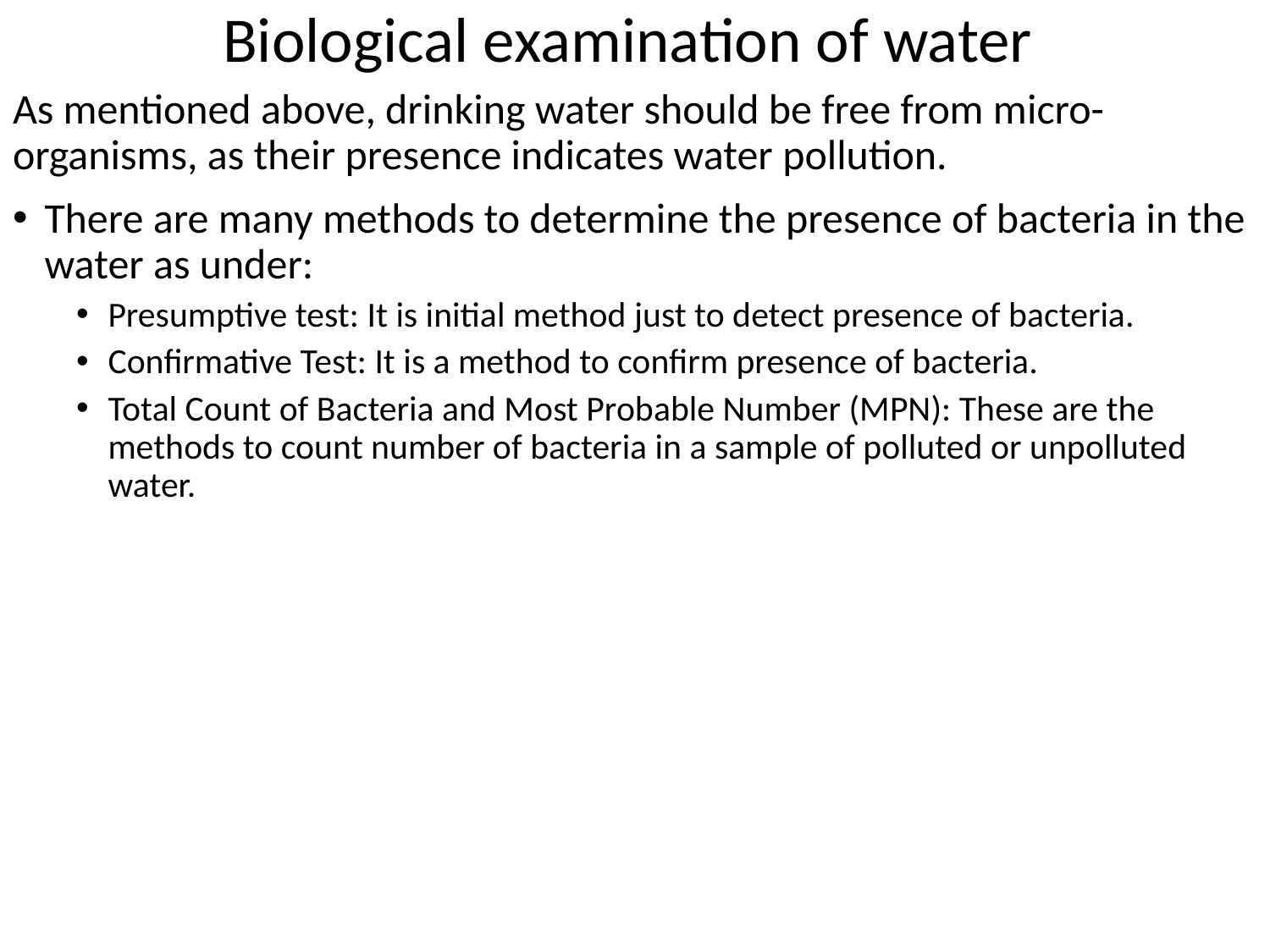

# Biological examination of water
As mentioned above, drinking water should be free from micro-organisms, as their presence indicates water pollution.
There are many methods to determine the presence of bacteria in the water as under:
Presumptive test: It is initial method just to detect presence of bacteria.
Confirmative Test: It is a method to confirm presence of bacteria.
Total Count of Bacteria and Most Probable Number (MPN): These are the methods to count number of bacteria in a sample of polluted or unpolluted water.